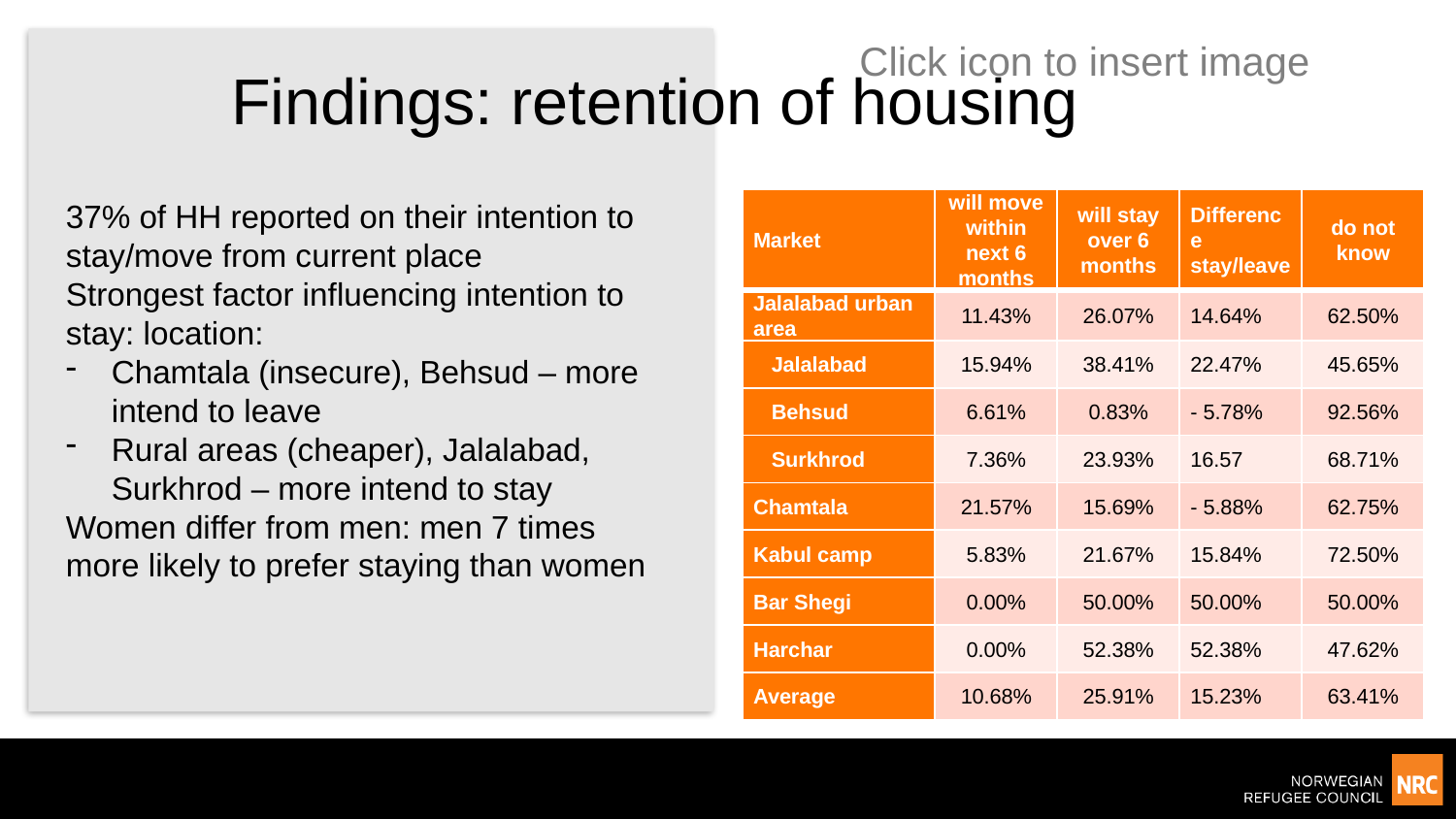

Findings: retention of housing
37% of HH reported on their intention to stay/move from current place
Strongest factor influencing intention to stay: location:
Chamtala (insecure), Behsud – more intend to leave
Rural areas (cheaper), Jalalabad, Surkhrod – more intend to stay
Women differ from men: men 7 times more likely to prefer staying than women
| Market | will move within next 6 months | will stay over 6 months | Difference stay/leave | do not know |
| --- | --- | --- | --- | --- |
| Jalalabad urban area | 11.43% | 26.07% | 14.64% | 62.50% |
| Jalalabad | 15.94% | 38.41% | 22.47% | 45.65% |
| Behsud | 6.61% | 0.83% | - 5.78% | 92.56% |
| Surkhrod | 7.36% | 23.93% | 16.57 | 68.71% |
| Chamtala | 21.57% | 15.69% | - 5.88% | 62.75% |
| Kabul camp | 5.83% | 21.67% | 15.84% | 72.50% |
| Bar Shegi | 0.00% | 50.00% | 50.00% | 50.00% |
| Harchar | 0.00% | 52.38% | 52.38% | 47.62% |
| Average | 10.68% | 25.91% | 15.23% | 63.41% |